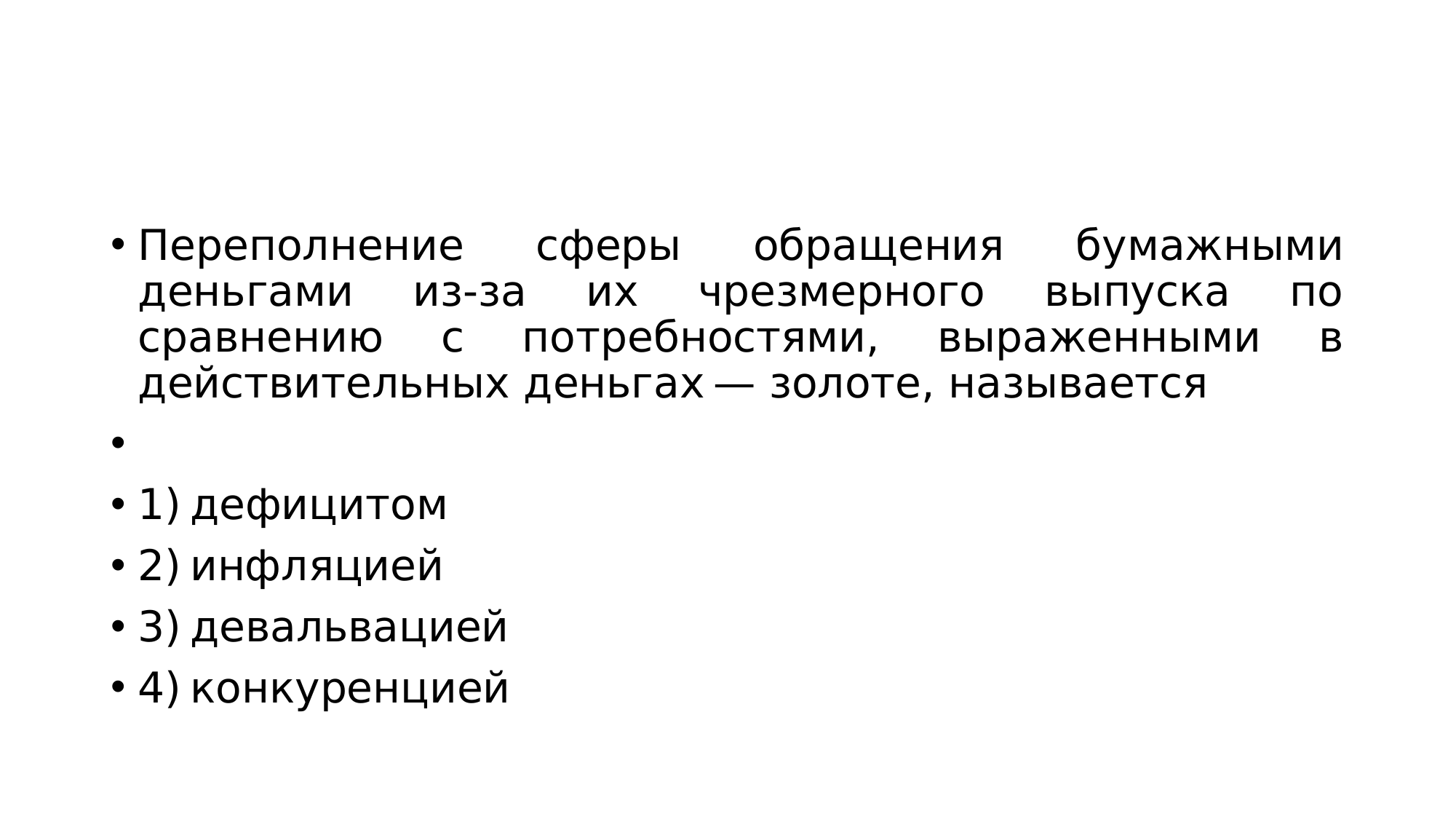

#
Переполнение сферы обращения бумажными деньгами из-за их чрезмерного выпуска по сравнению с потребностями, выраженными в действительных деньгах — золоте, называется

1) дефицитом
2) инфляцией
3) девальвацией
4) конкуренцией